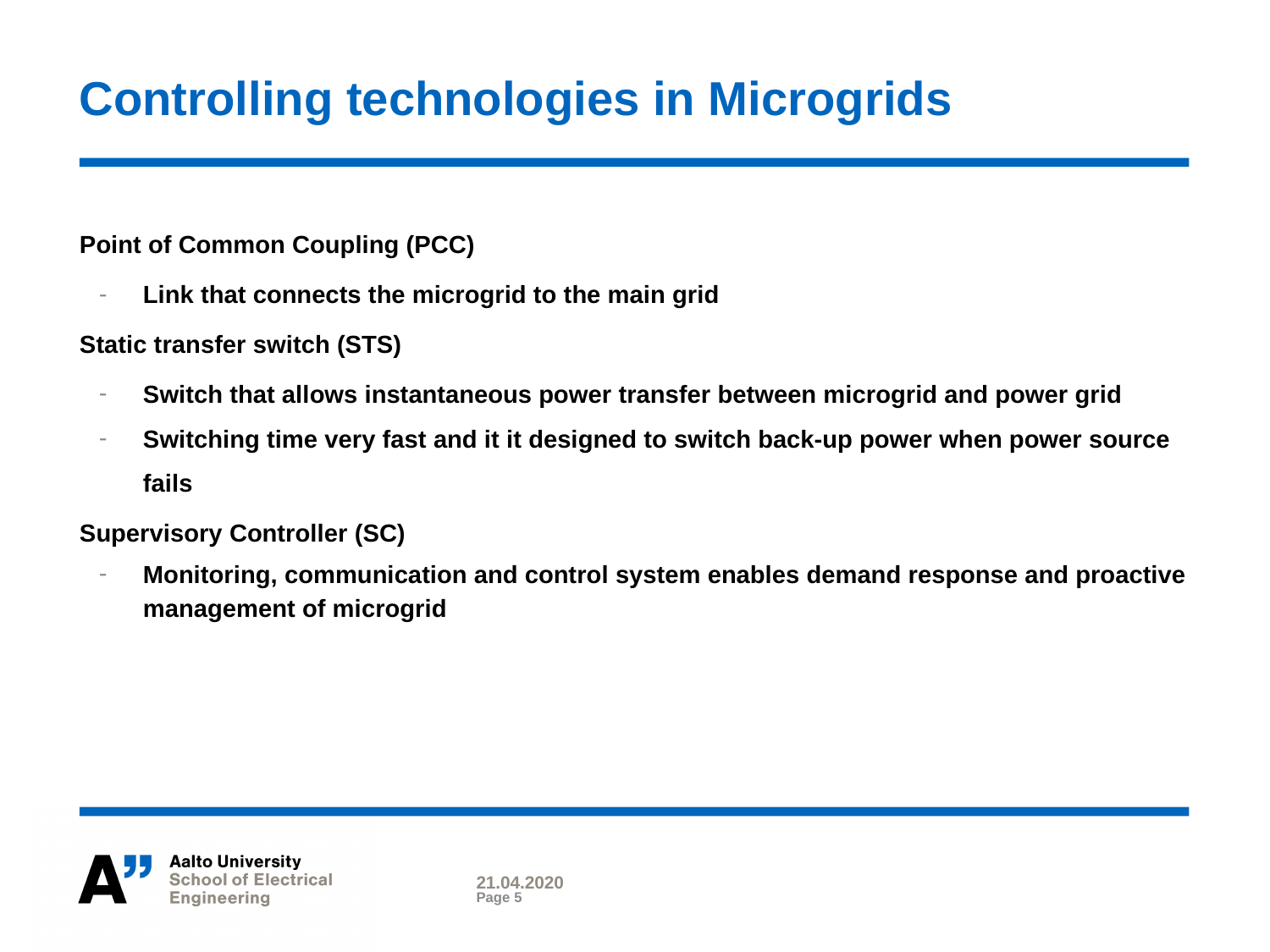

# Controlling technologies in Microgrids
Point of Common Coupling (PCC)
Link that connects the microgrid to the main grid
Static transfer switch (STS)
Switch that allows instantaneous power transfer between microgrid and power grid
Switching time very fast and it it designed to switch back-up power when power source fails
Supervisory Controller (SC)
Monitoring, communication and control system enables demand response and proactive management of microgrid

21.04.2020
Page 5